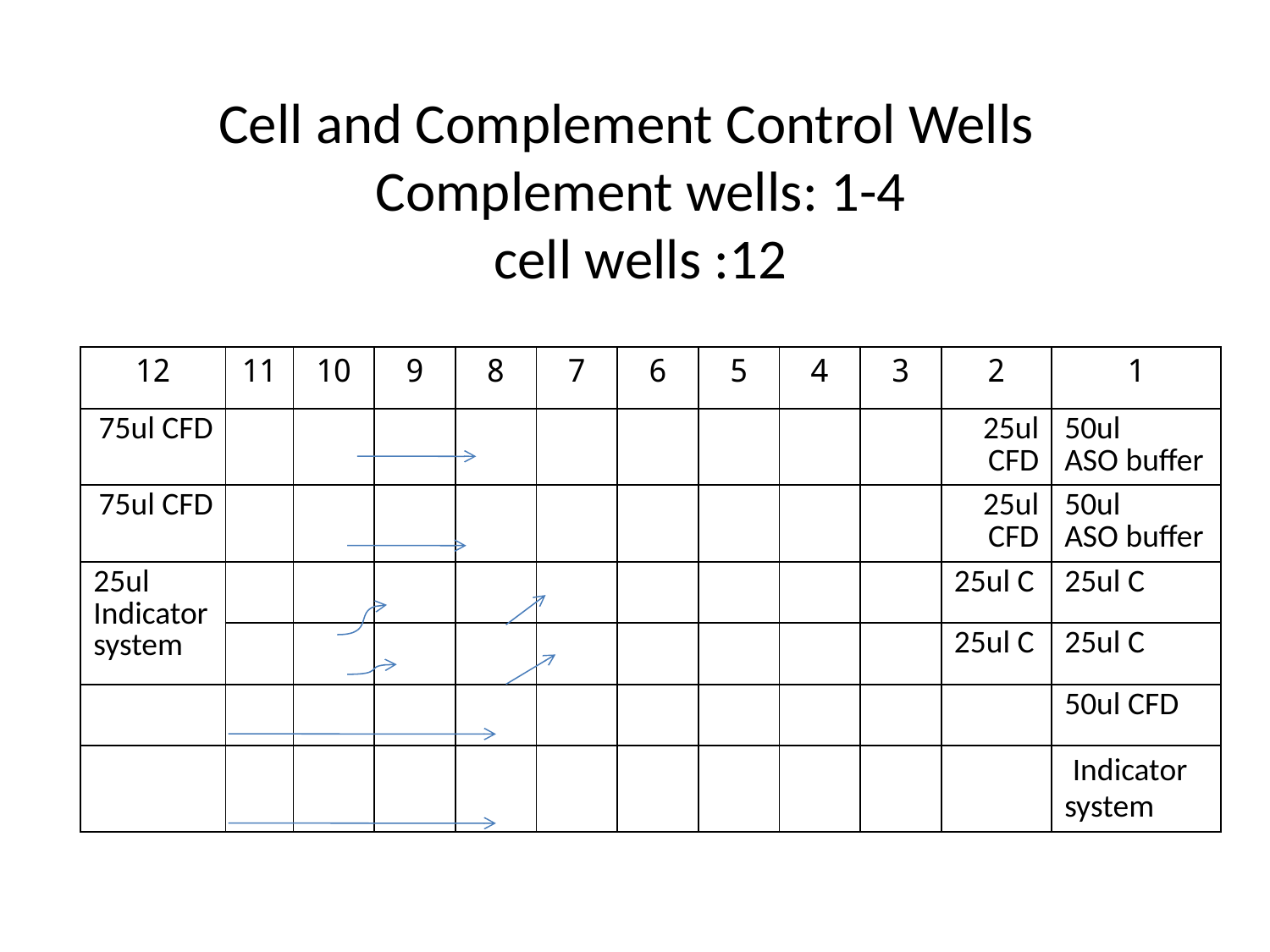

# Cell and Complement Control Wells Complement wells: 1-4 cell wells :12

| 12 | 11 | 10 | 9 | 8 | 7 | 6 | 5 | 4 | 3 | 2 | 1 |
| --- | --- | --- | --- | --- | --- | --- | --- | --- | --- | --- | --- |
| 75ul CFD |  |  |  |  |  |  |  |  |  | 25ul CFD | 50ul ASO buffer |
| 75ul CFD |  |  |  |  |  |  |  |  |  | 25ul CFD | 50ul ASO buffer |
| 25ul Indicator system |  |  |  |  |  |  |  |  |  | 25ul C | 25ul C |
|  |  |  |  |  |  |  |  |  |  | 25ul C | 25ul C |
|  |  |  |  |  |  |  |  |  |  |  | 50ul CFD |
|  |  |  |  |  |  |  |  |  |  |  | Indicator system |